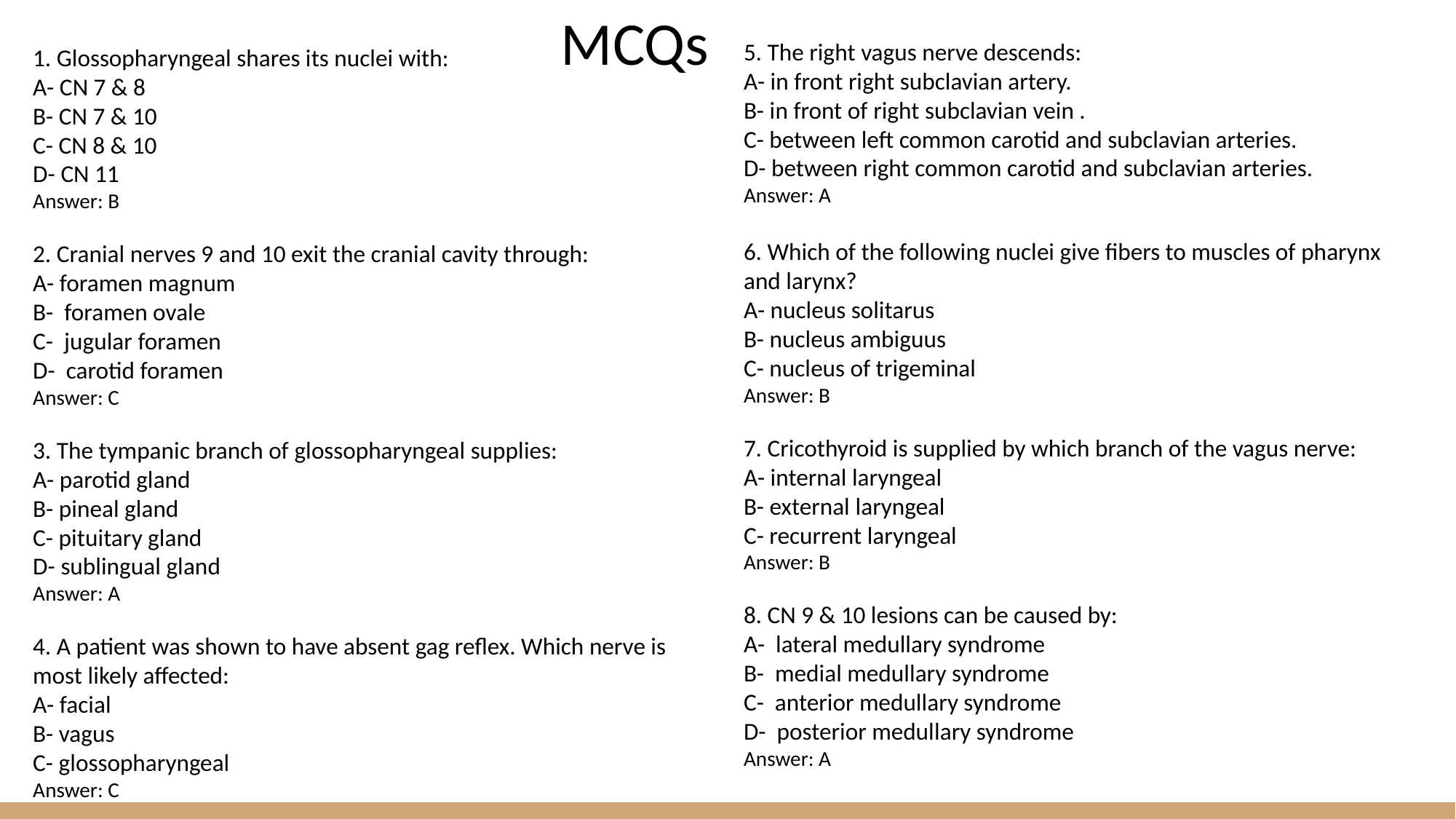

MCQs
5. The right vagus nerve descends:
A- in front right subclavian artery.
B- in front of right subclavian vein .
C- between left common carotid and subclavian arteries.
D- between right common carotid and subclavian arteries.
Answer: A

6. Which of the following nuclei give fibers to muscles of pharynx and larynx?
A- nucleus solitarus
B- nucleus ambiguus
C- nucleus of trigeminal
Answer: B

7. Cricothyroid is supplied by which branch of the vagus nerve:
A- internal laryngeal
B- external laryngeal
C- recurrent laryngeal
Answer: B

8. CN 9 & 10 lesions can be caused by:
A-  lateral medullary syndrome
B-  medial medullary syndrome
C-  anterior medullary syndrome
D-  posterior medullary syndrome
Answer: A
1. Glossopharyngeal shares its nuclei with:
A- CN 7 & 8
B- CN 7 & 10
C- CN 8 & 10
D- CN 11
Answer: B

2. Cranial nerves 9 and 10 exit the cranial cavity through:
A- foramen magnum
B-  foramen ovale
C-  jugular foramen
D-  carotid foramen
Answer: C

3. The tympanic branch of glossopharyngeal supplies:
A- parotid gland
B- pineal gland
C- pituitary gland
D- sublingual gland
Answer: A

4. A patient was shown to have absent gag reflex. Which nerve is most likely affected:
A- facial
B- vagus
C- glossopharyngeal
Answer: C